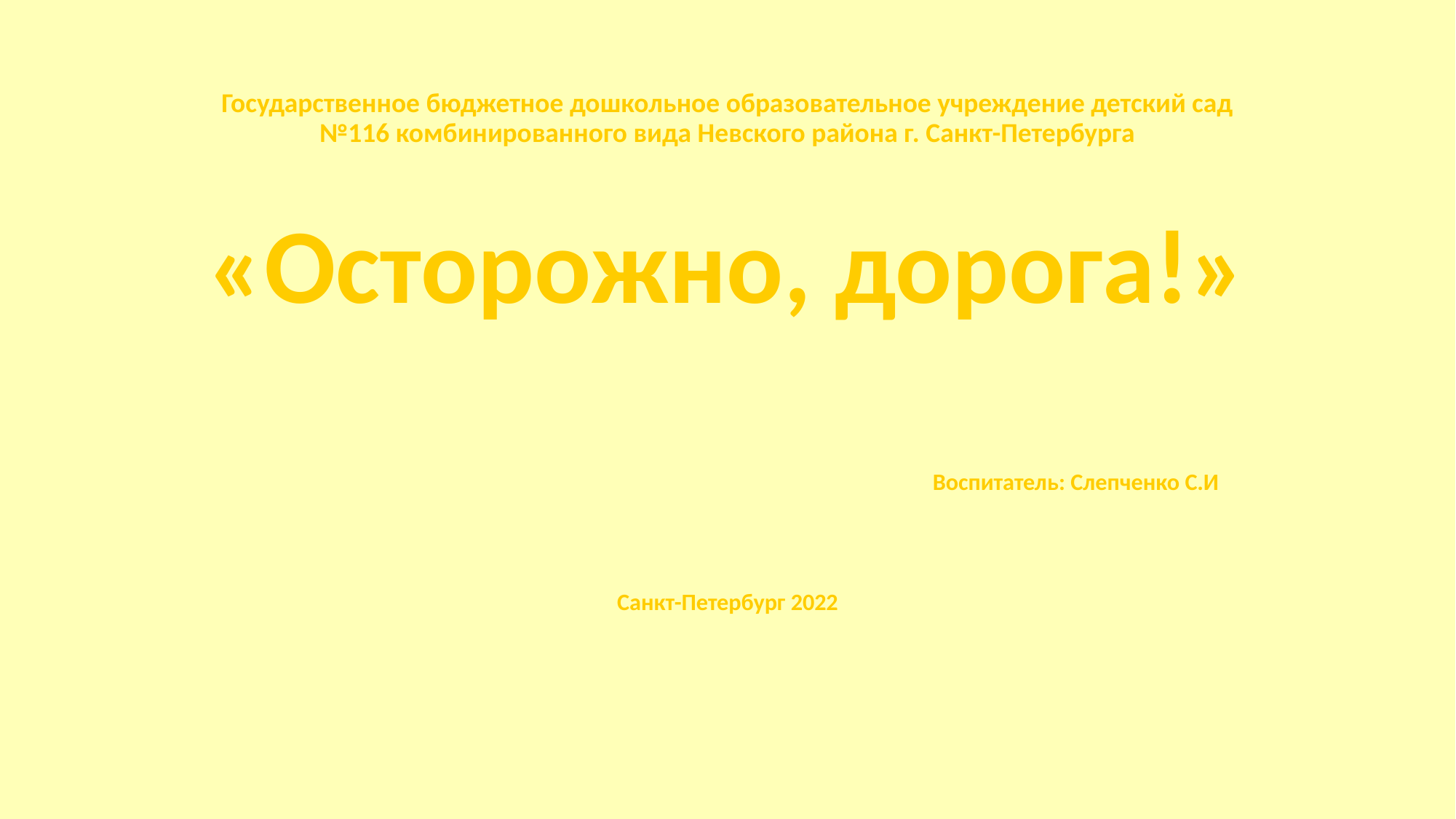

# Государственное бюджетное дошкольное образовательное учреждение детский сад №116 комбинированного вида Невского района г. Санкт-Петербурга
«Осторожно, дорога!»

                                                                                                                                    Воспитатель: Слепченко С.И

Санкт-Петербург 2022